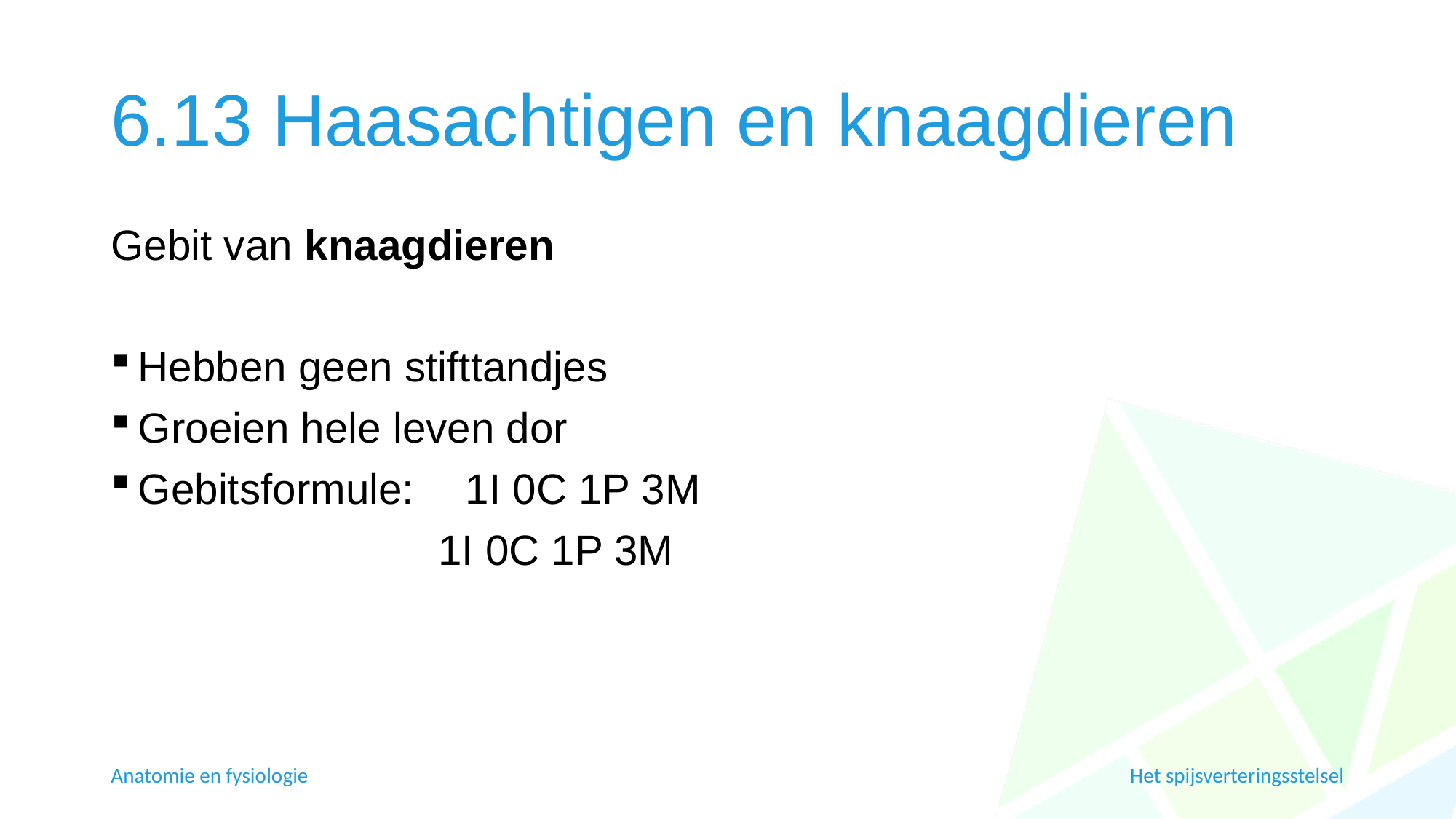

# 6.13 Haasachtigen en knaagdieren
Gebit van knaagdieren

Hebben geen stifttandjes
Groeien hele leven dor
Gebitsformule:	1I 0C 1P 3M
			1I 0C 1P 3M
Anatomie en fysiologie
Het spijsverteringsstelsel